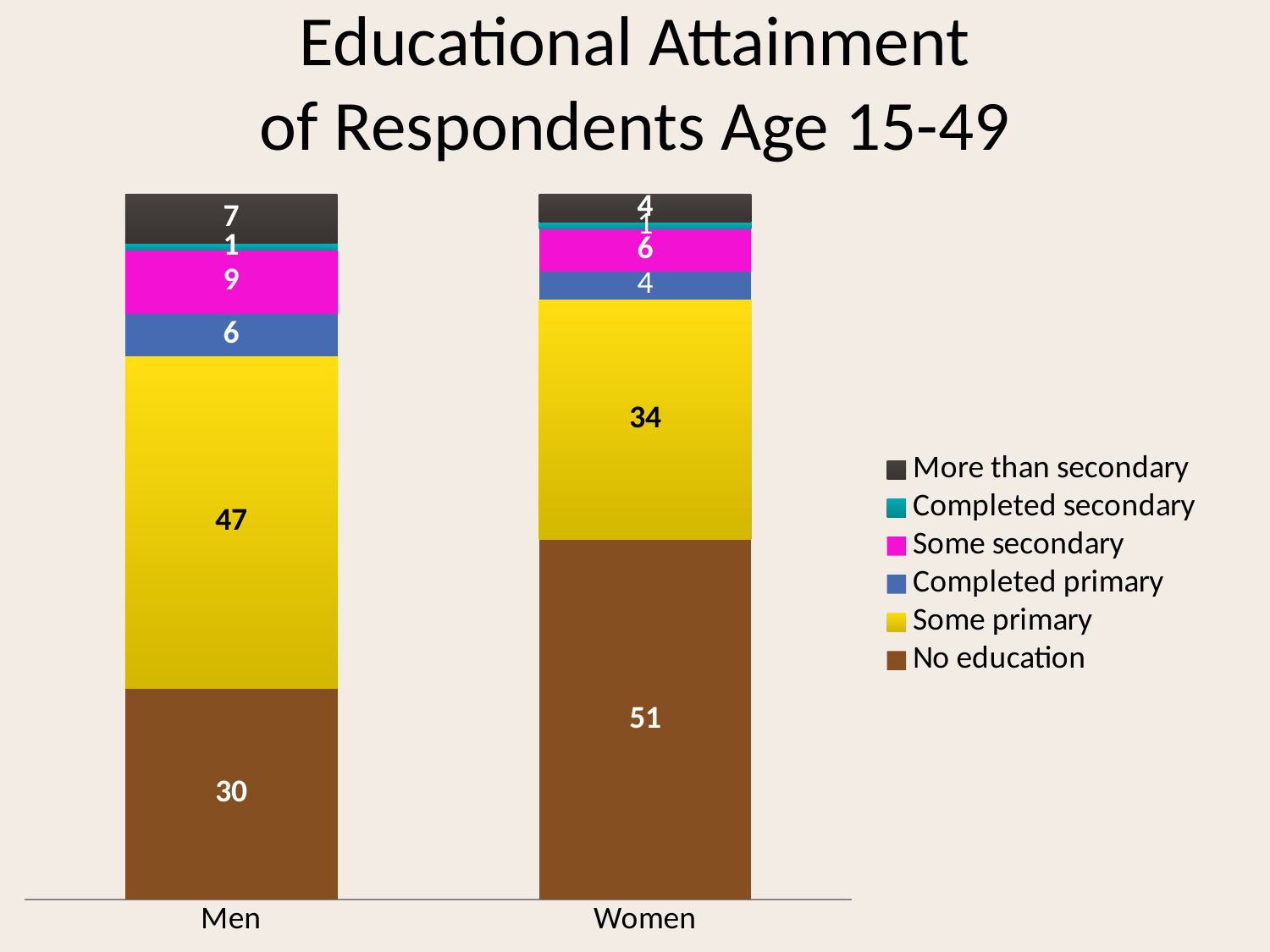

# Educational Attainment of Respondents Age 15-49

### Chart

| Category | No education | Some primary | Completed primary | Some secondary | Completed secondary | More than secondary |
|---|---|---|---|---|---|---|
| Men | 30.0 | 47.0 | 6.0 | 9.0 | 1.0 | 7.0 |
| Women | 51.0 | 34.0 | 4.0 | 6.0 | 1.0 | 4.0 |